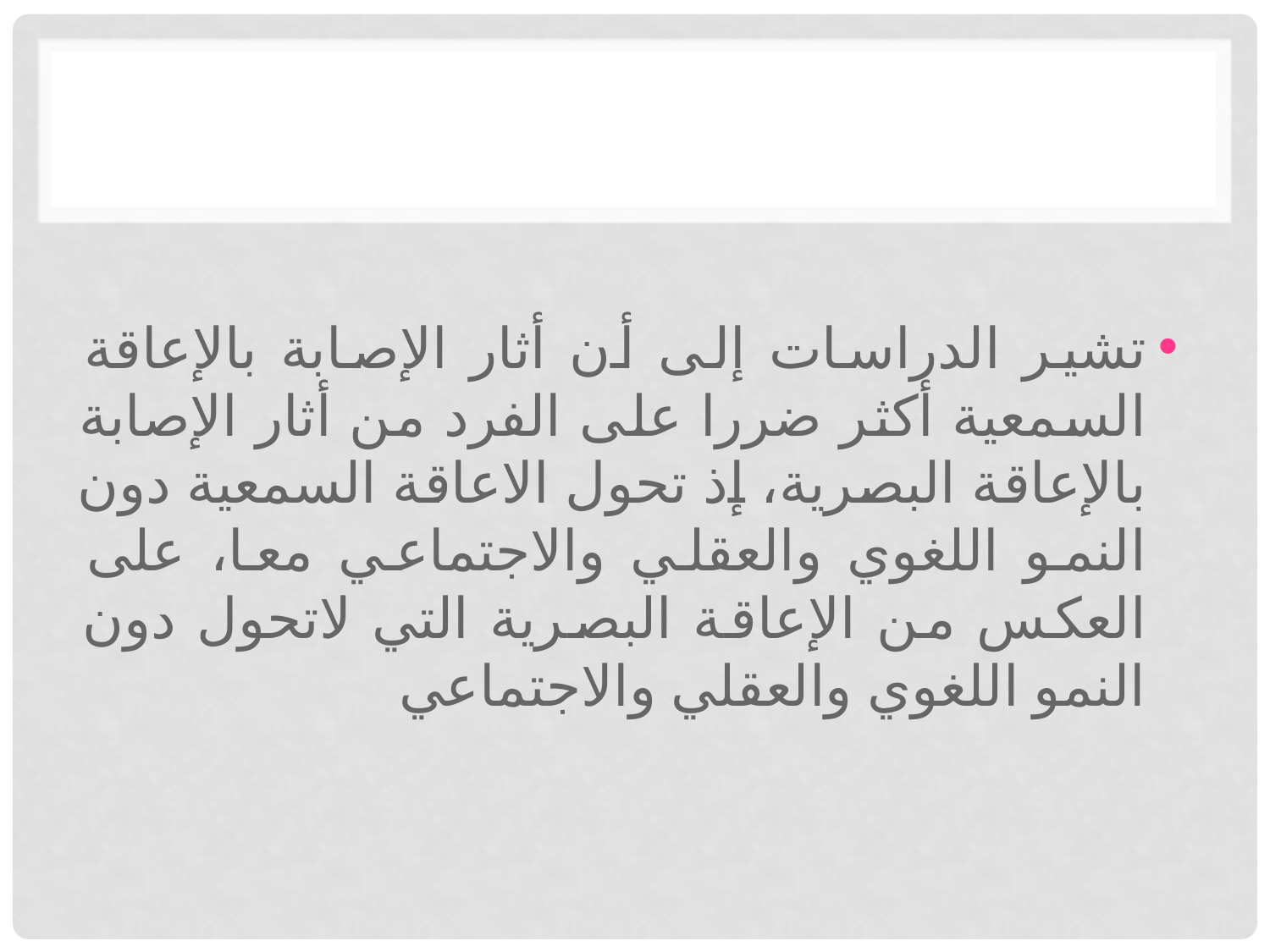

#

تشير الدراسات إلى أن أثار الإصابة بالإعاقة السمعية أكثر ضررا على الفرد من أثار الإصابة بالإعاقة البصرية، إذ تحول الاعاقة السمعية دون النمو اللغوي والعقلي والاجتماعي معا، على العكس من الإعاقة البصرية التي لاتحول دون النمو اللغوي والعقلي والاجتماعي